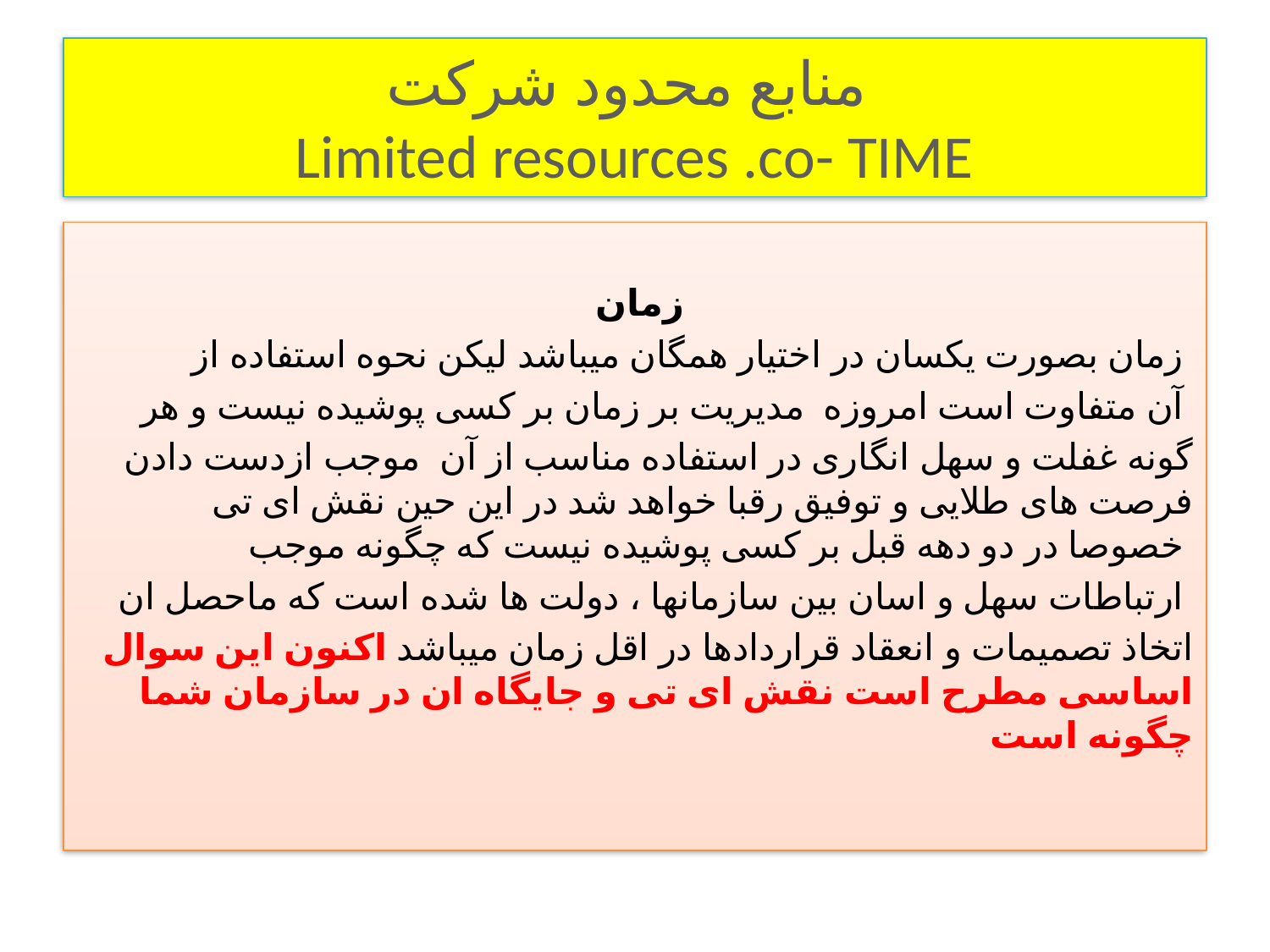

# منابع محدود شرکت Limited resources .co- TIME

  زمان
زمان بصورت یکسان در اختیار همگان میباشد لیکن نحوه استفاده از
آن متفاوت است امروزه  مدیریت بر زمان بر کسی پوشیده نیست و هر
گونه غفلت و سهل انگاری در استفاده مناسب از آن  موجب ازدست دادن فرصت های طلایی و توفیق رقبا خواهد شد در این حین نقش ای تی خصوصا در دو دهه قبل بر کسی پوشیده نیست که چگونه موجب
ارتباطات سهل و اسان بین سازمانها ، دولت ها شده است که ماحصل ان
اتخاذ تصمیمات و انعقاد قراردادها در اقل زمان میباشد اکنون این سوال اساسی مطرح است نقش ای تی و جایگاه ان در سازمان شما چگونه است